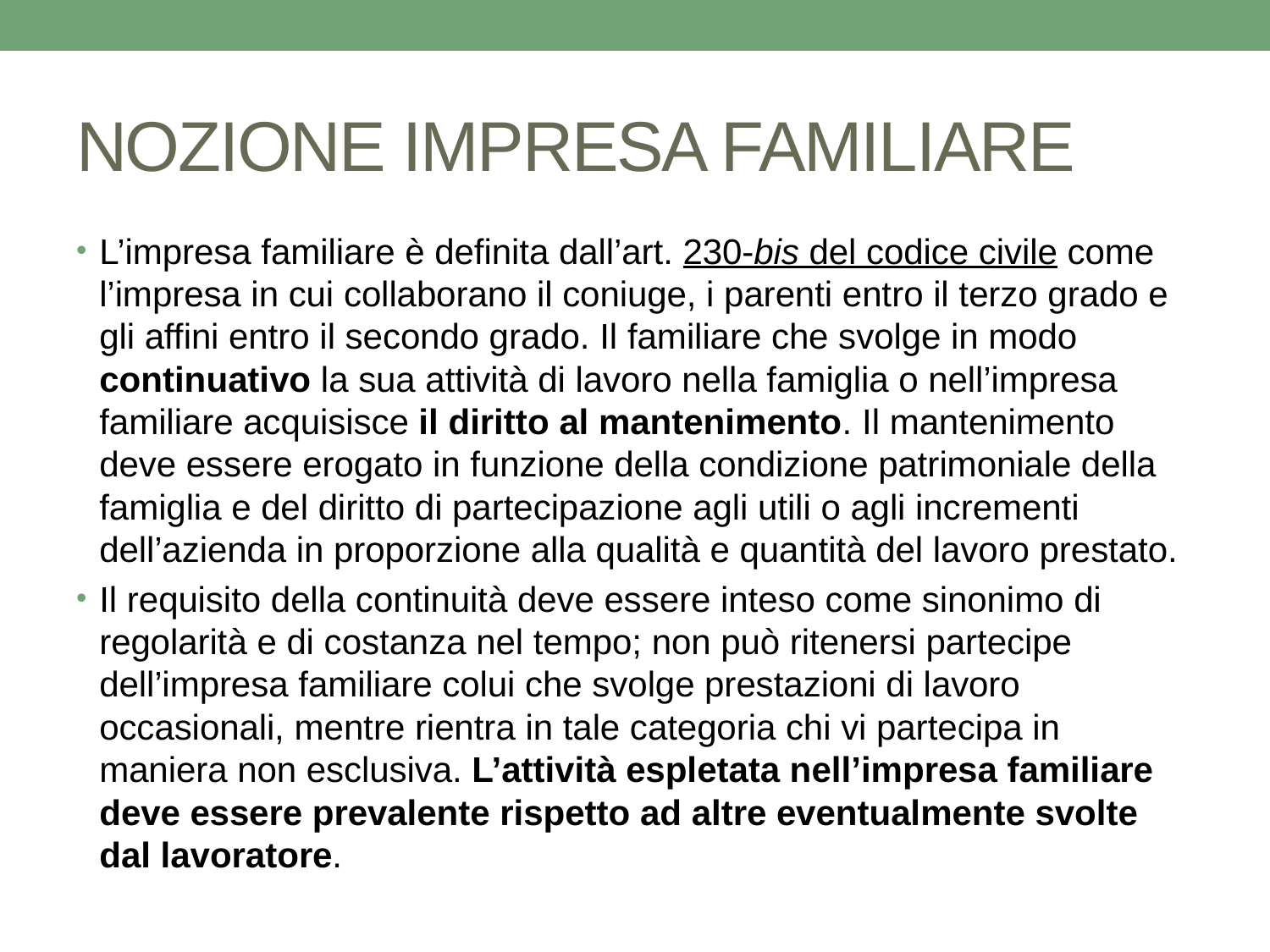

# NOZIONE IMPRESA FAMILIARE
L’impresa familiare è definita dall’art. 230-bis del codice civile come l’impresa in cui collaborano il coniuge, i parenti entro il terzo grado e gli affini entro il secondo grado. Il familiare che svolge in modo continuativo la sua attività di lavoro nella famiglia o nell’impresa familiare acquisisce il diritto al mantenimento. Il mantenimento deve essere erogato in funzione della condizione patrimoniale della famiglia e del diritto di partecipazione agli utili o agli incrementi dell’azienda in proporzione alla qualità e quantità del lavoro prestato.
Il requisito della continuità deve essere inteso come sinonimo di regolarità e di costanza nel tempo; non può ritenersi partecipe dell’impresa familiare colui che svolge prestazioni di lavoro occasionali, mentre rientra in tale categoria chi vi partecipa in maniera non esclusiva. L’attività espletata nell’impresa familiare deve essere prevalente rispetto ad altre eventualmente svolte dal lavoratore.